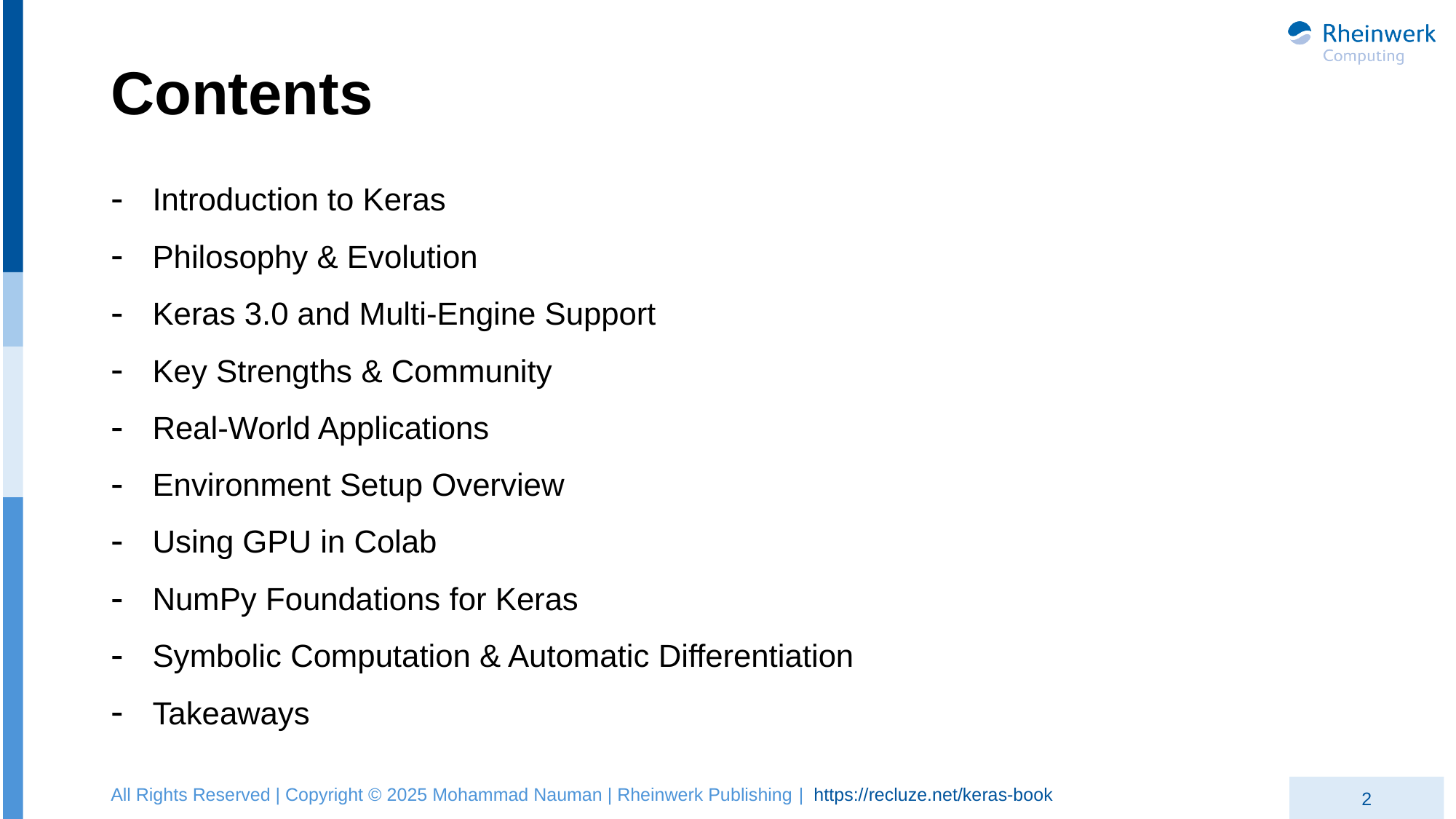

# Contents
Introduction to Keras
Philosophy & Evolution
Keras 3.0 and Multi-Engine Support
Key Strengths & Community
Real-World Applications
Environment Setup Overview
Using GPU in Colab
NumPy Foundations for Keras
Symbolic Computation & Automatic Differentiation
Takeaways